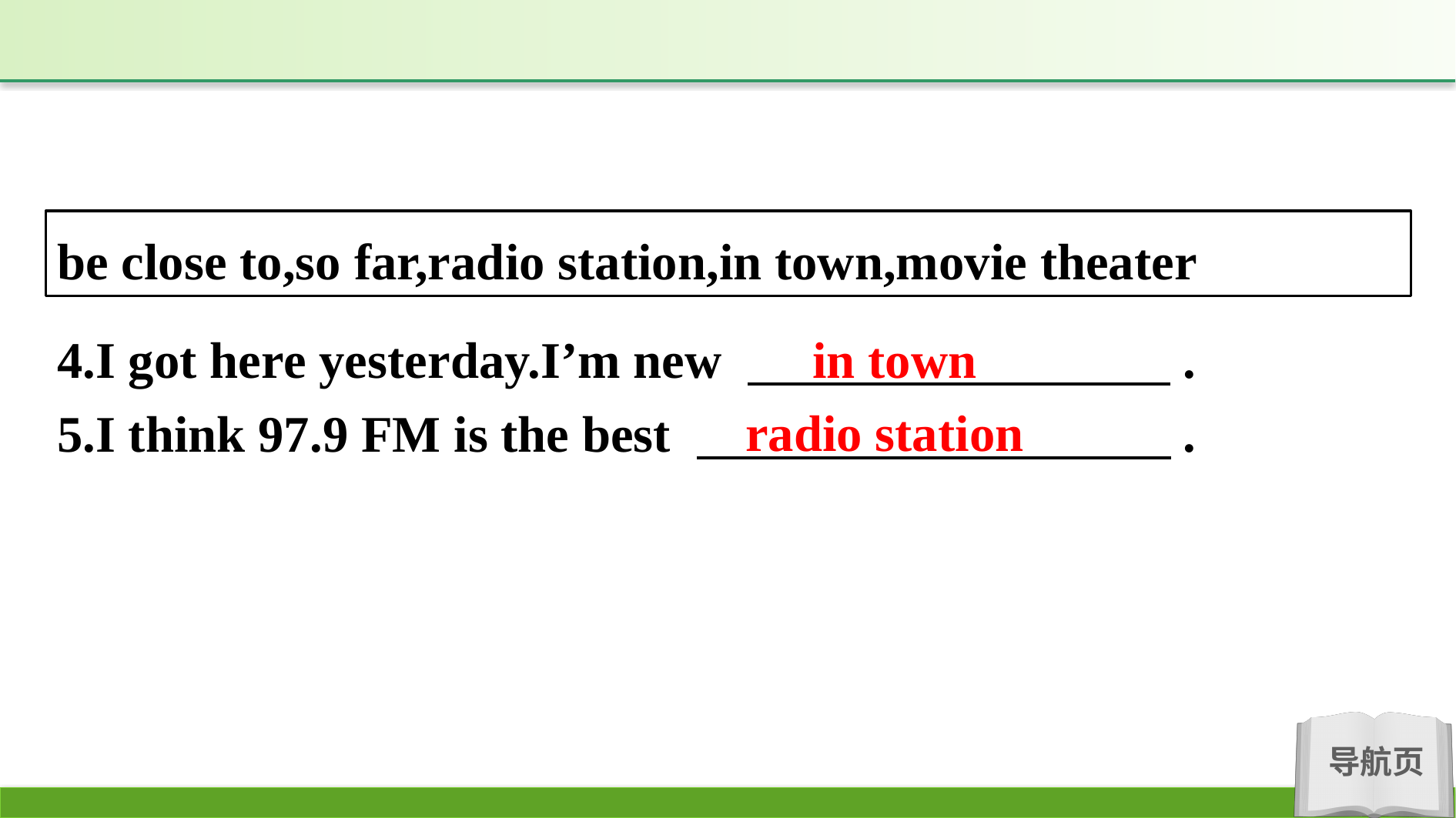

be close to,so far,radio station,in town,movie theater
4.I got here yesterday.I’m new 　　　　　 　　　.
5.I think 97.9 FM is the best 　　　　　　　 　　.
in town
radio station